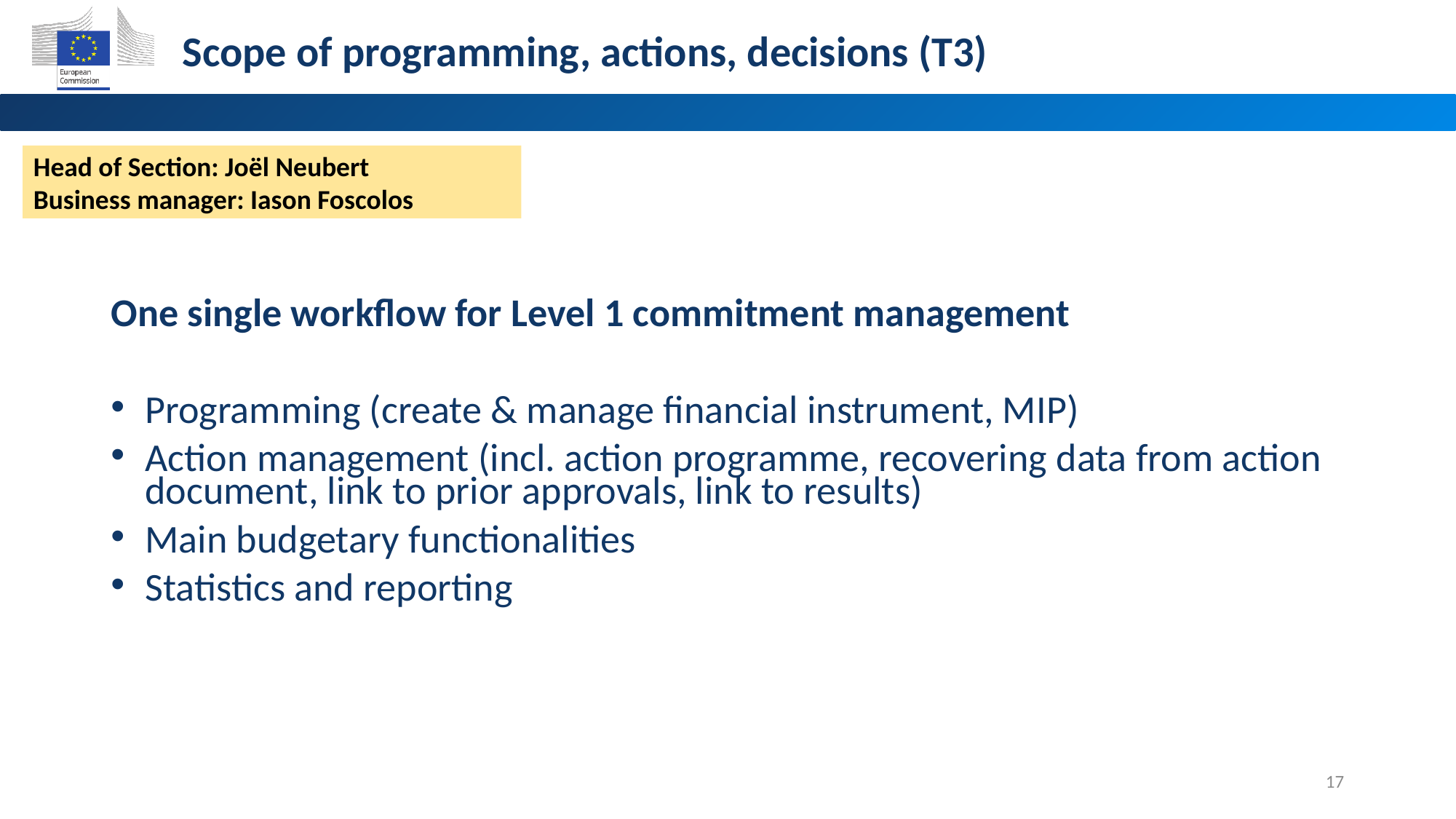

Scope of programming, actions, decisions (T3)
Head of Section: Joël Neubert
Business manager: Iason Foscolos

One single workflow for Level 1 commitment management

Programming (create & manage financial instrument, MIP)
Action management (incl. action programme, recovering data from action document, link to prior approvals, link to results)
Main budgetary functionalities
Statistics and reporting

17